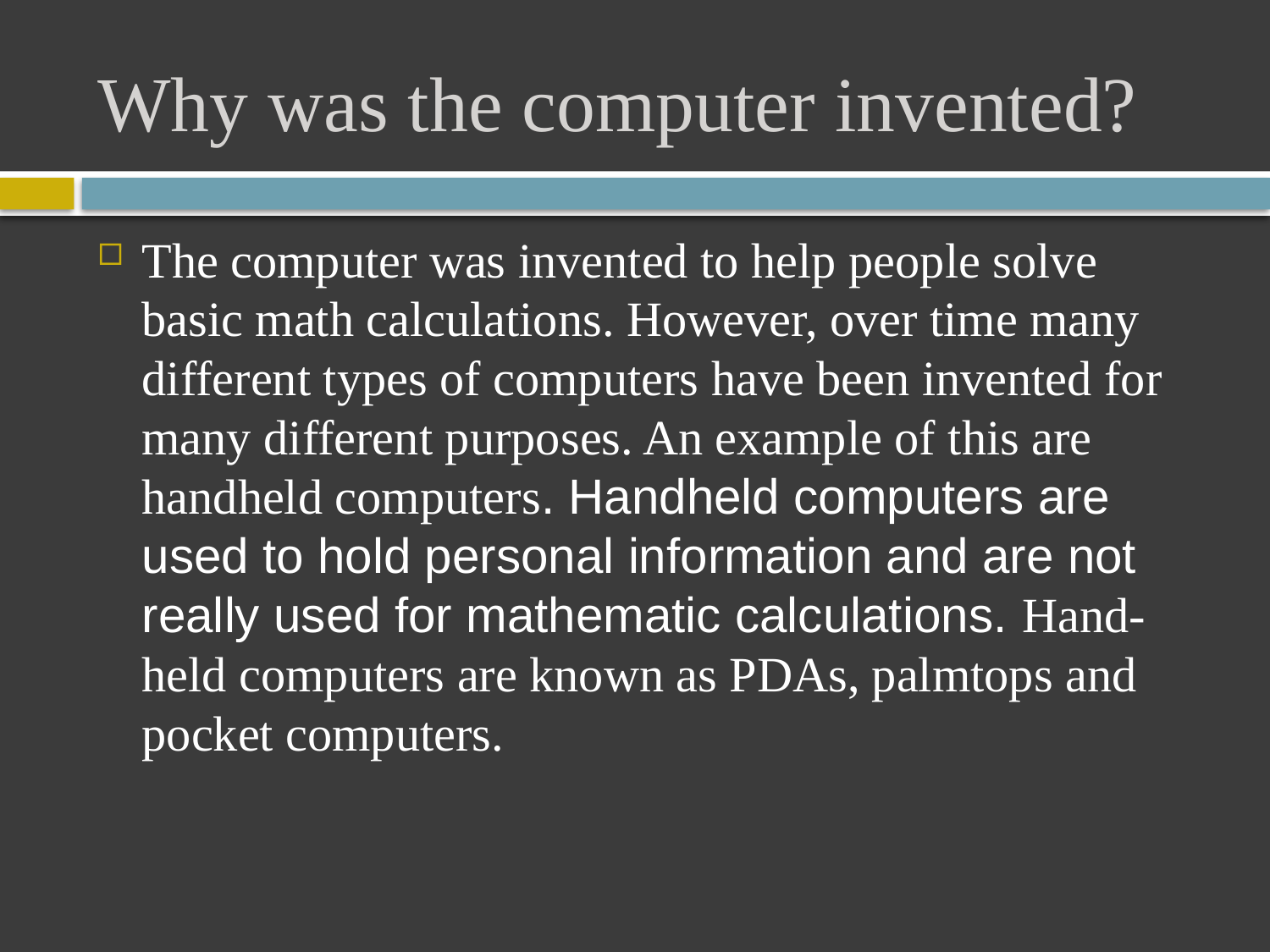

# Why was the computer invented?
The computer was invented to help people solve basic math calculations. However, over time many different types of computers have been invented for many different purposes. An example of this are handheld computers. Handheld computers are used to hold personal information and are not really used for mathematic calculations. Hand-held computers are known as PDAs, palmtops and pocket computers.